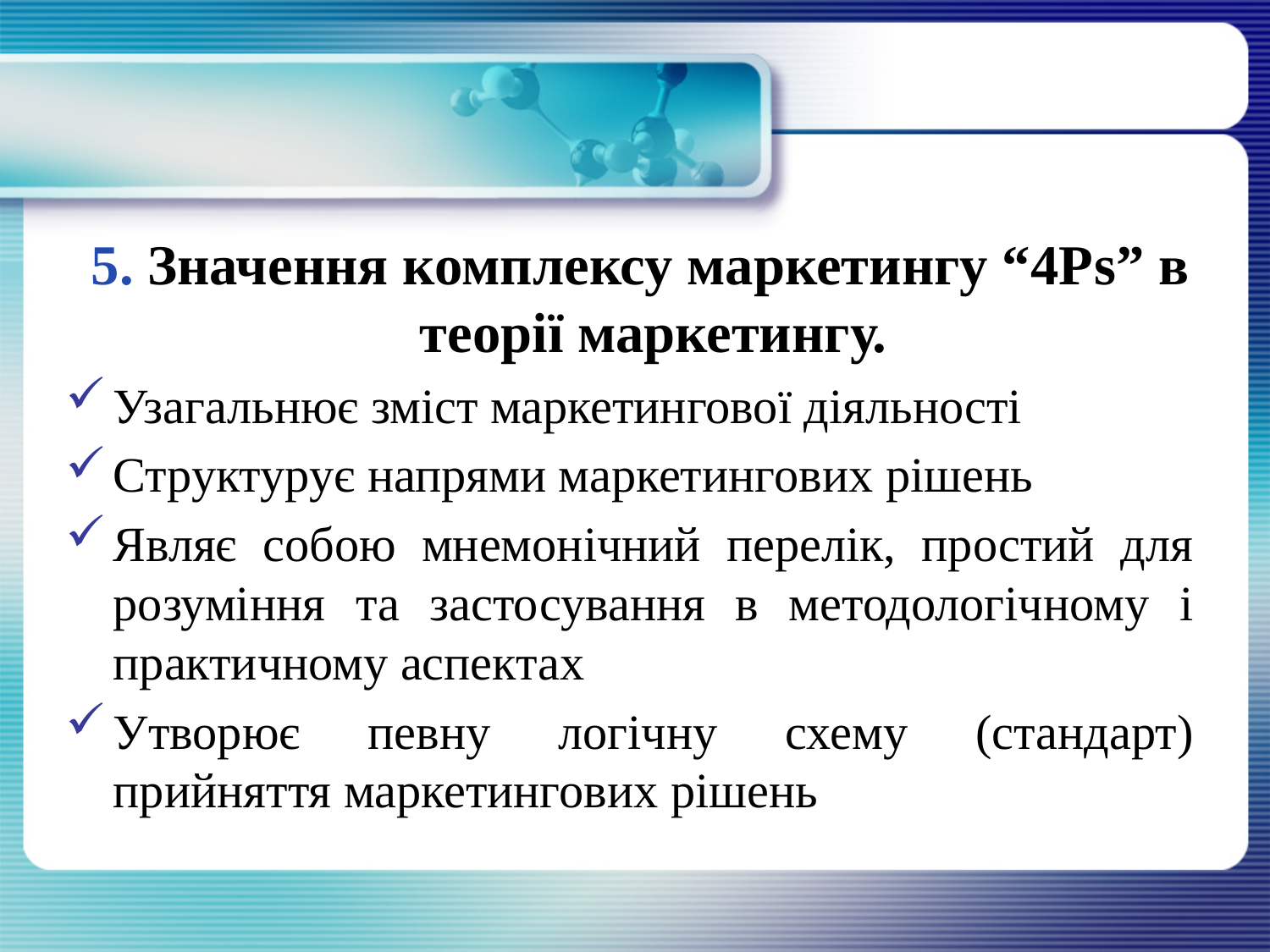

#
  5. Значення комплексу маркетингу “4Рs” в теорії маркетингу.
Узагальнює зміст маркетингової діяльності
Структурує напрями маркетингових рішень
Являє собою мнемонічний перелік, простий для розуміння та застосування в методологічному і практичному аспектах
Утворює певну логічну схему (стандарт) прийняття маркетингових рішень